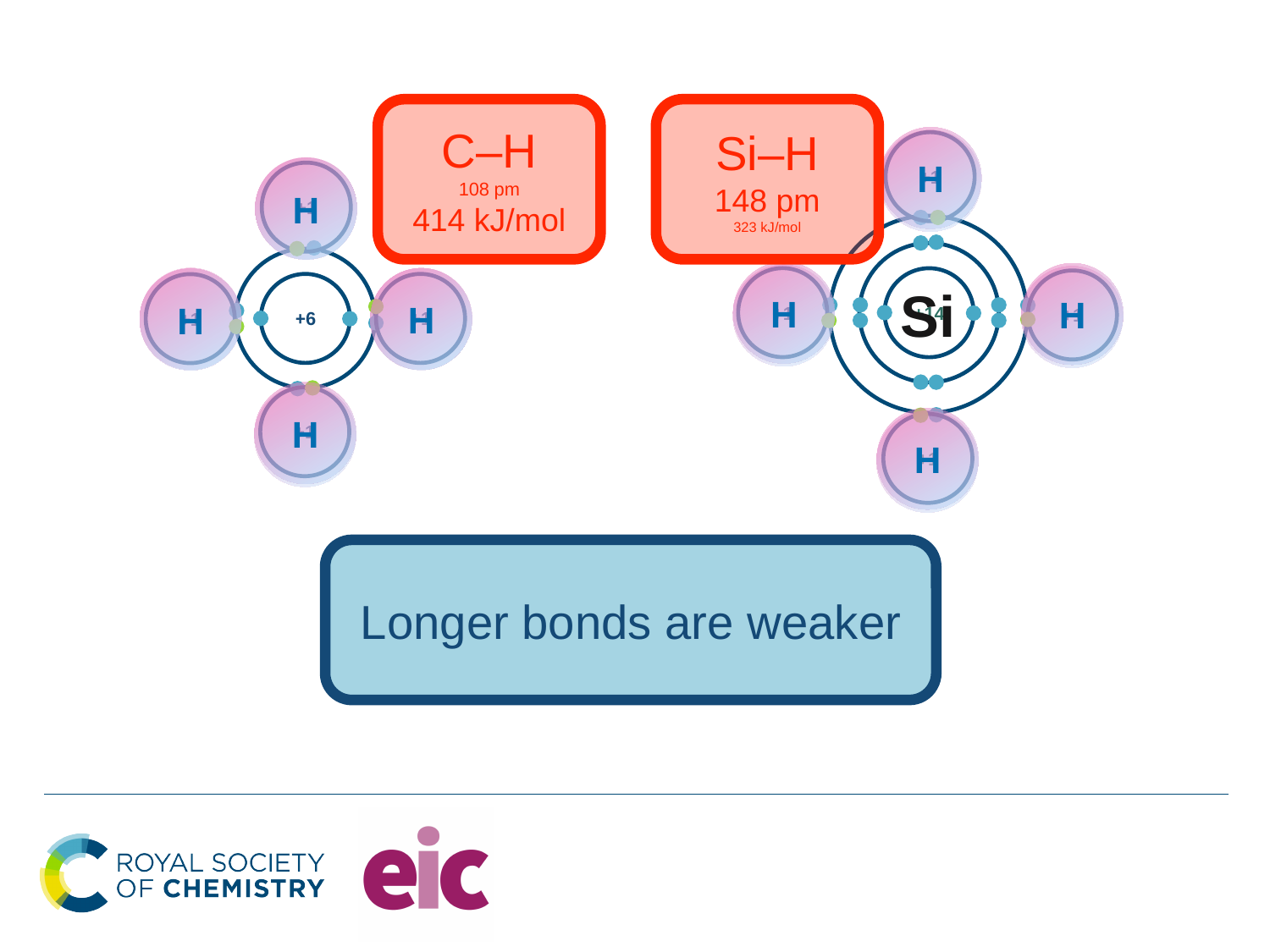

Si–H
148 pm
323 kJ/mol
C–H
108 pm
414 kJ/mol
H

+1

H
+1

Si

+14

C

+6

H
H

+1

H

H
+1

+1

+1

+1
H

+1
H

Longer bonds are weaker